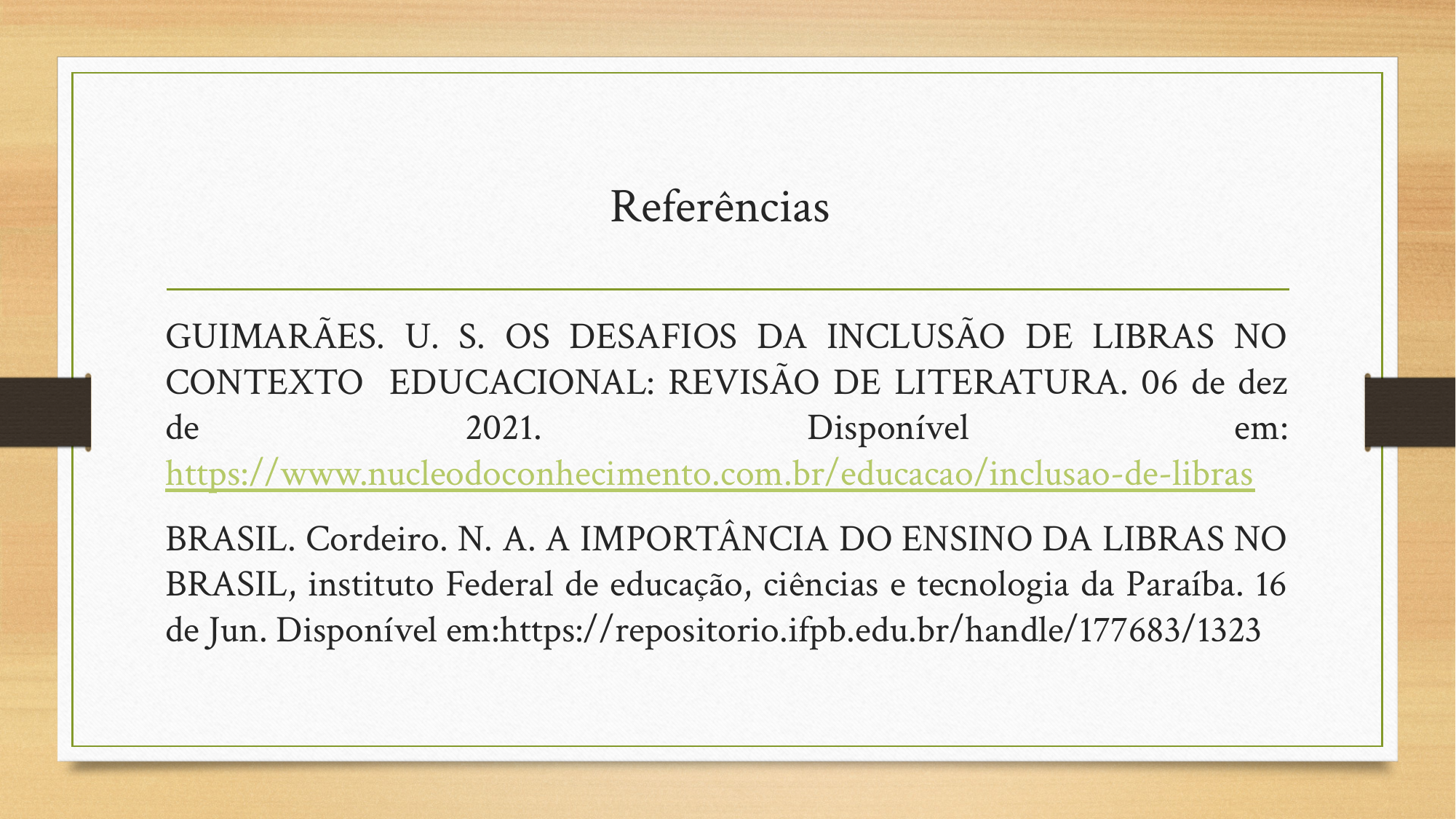

# Referências
GUIMARÃES. U. S. OS DESAFIOS DA INCLUSÃO DE LIBRAS NO CONTEXTO  EDUCACIONAL: REVISÃO DE LITERATURA. 06 de dez de 2021. Disponível em: https://www.nucleodoconhecimento.com.br/educacao/inclusao-de-libras
BRASIL. Cordeiro. N. A. A IMPORTÂNCIA DO ENSINO DA LIBRAS NO BRASIL, instituto Federal de educação, ciências e tecnologia da Paraíba. 16 de Jun. Disponível em:https://repositorio.ifpb.edu.br/handle/177683/1323